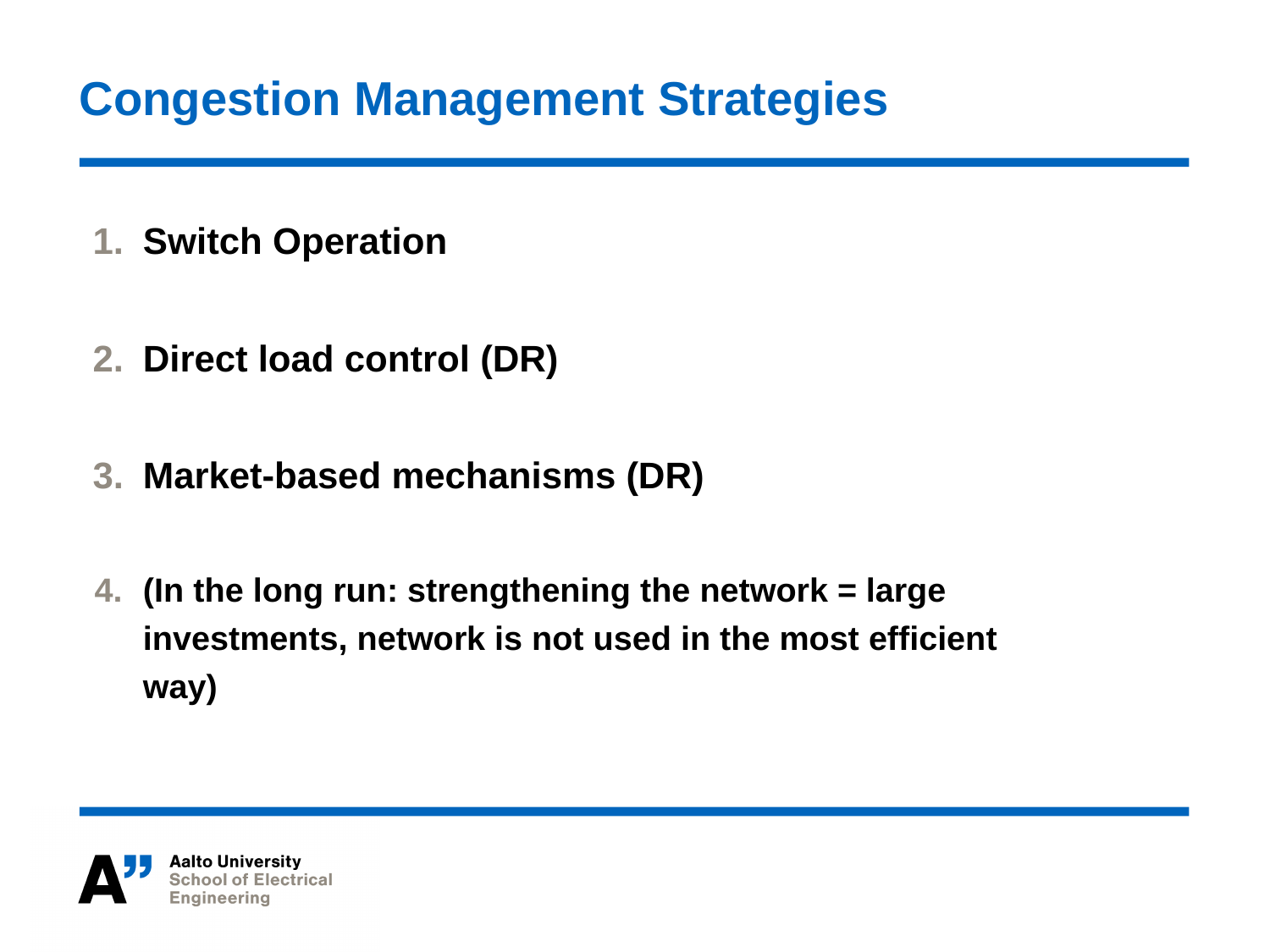

# Congestion Management Strategies
Switch Operation

Direct load control (DR)

Market-based mechanisms (DR)

(In the long run: strengthening the network = large investments, network is not used in the most efficient way)